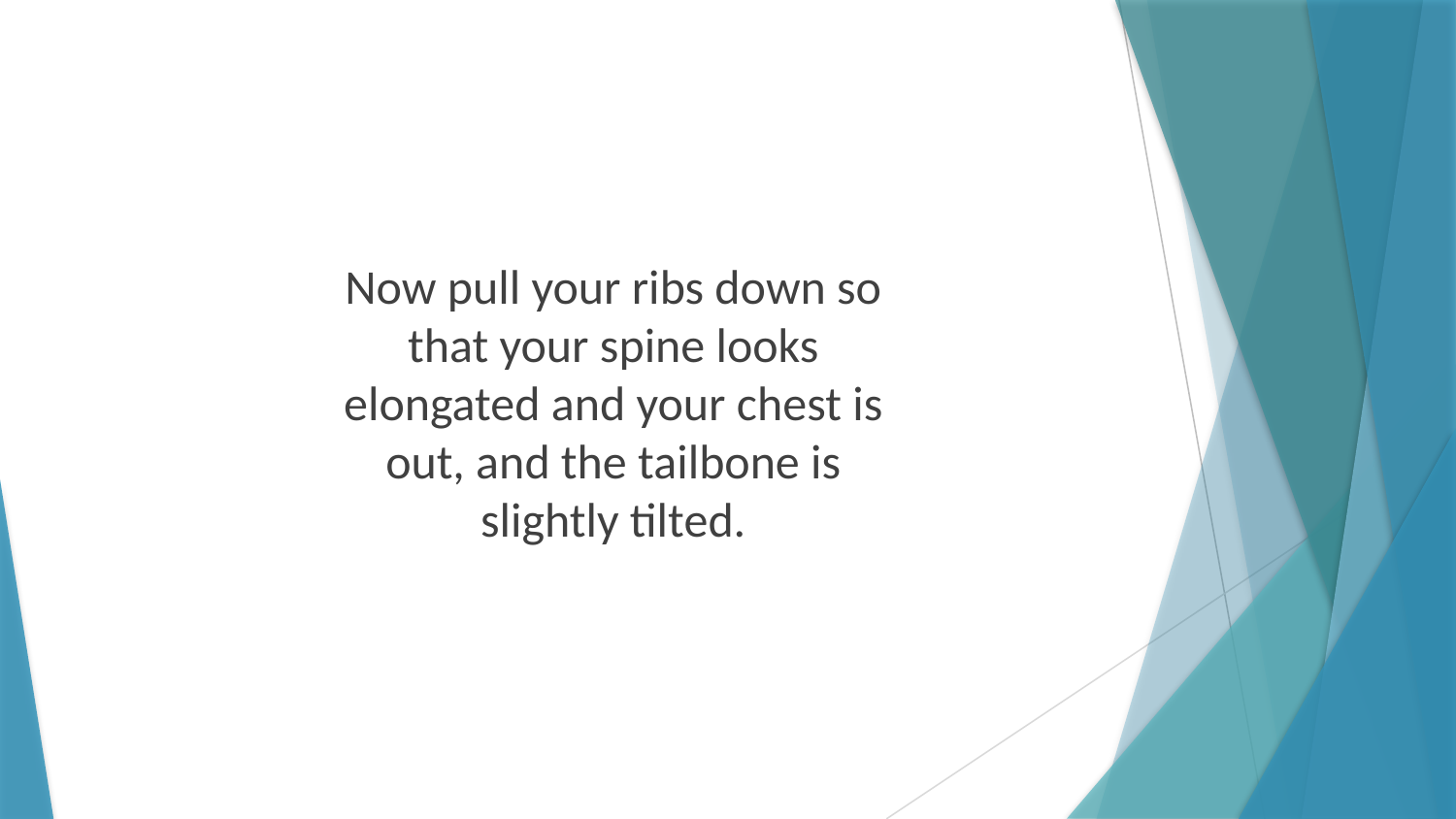

Now pull your ribs down so that your spine looks elongated and your chest is out, and the tailbone is slightly tilted.